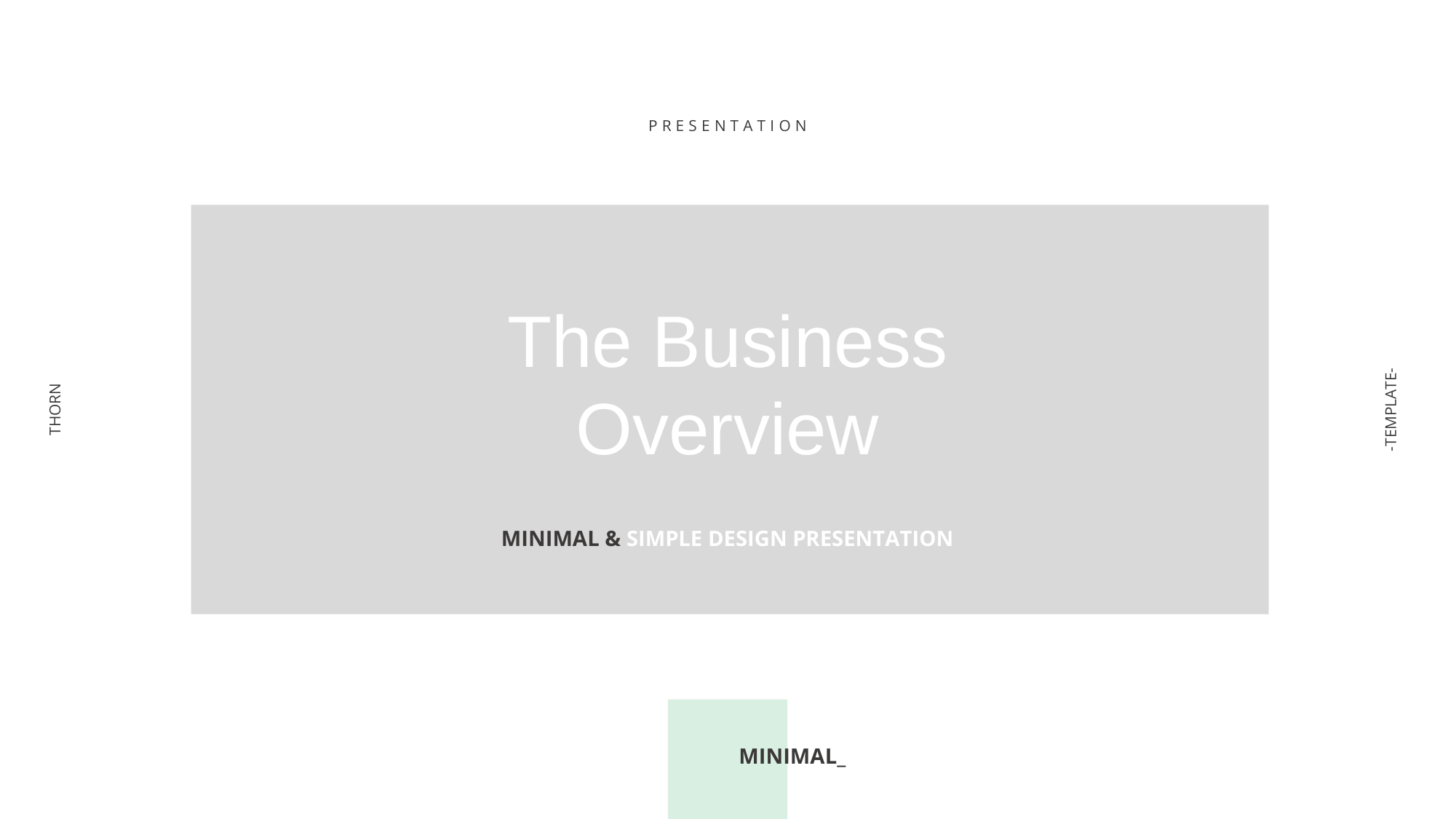

PRESENTATION

The Business
Overview
-TEMPLATE-
THORN
MINIMAL & SIMPLE DESIGN PRESENTATION

MINIMAL_